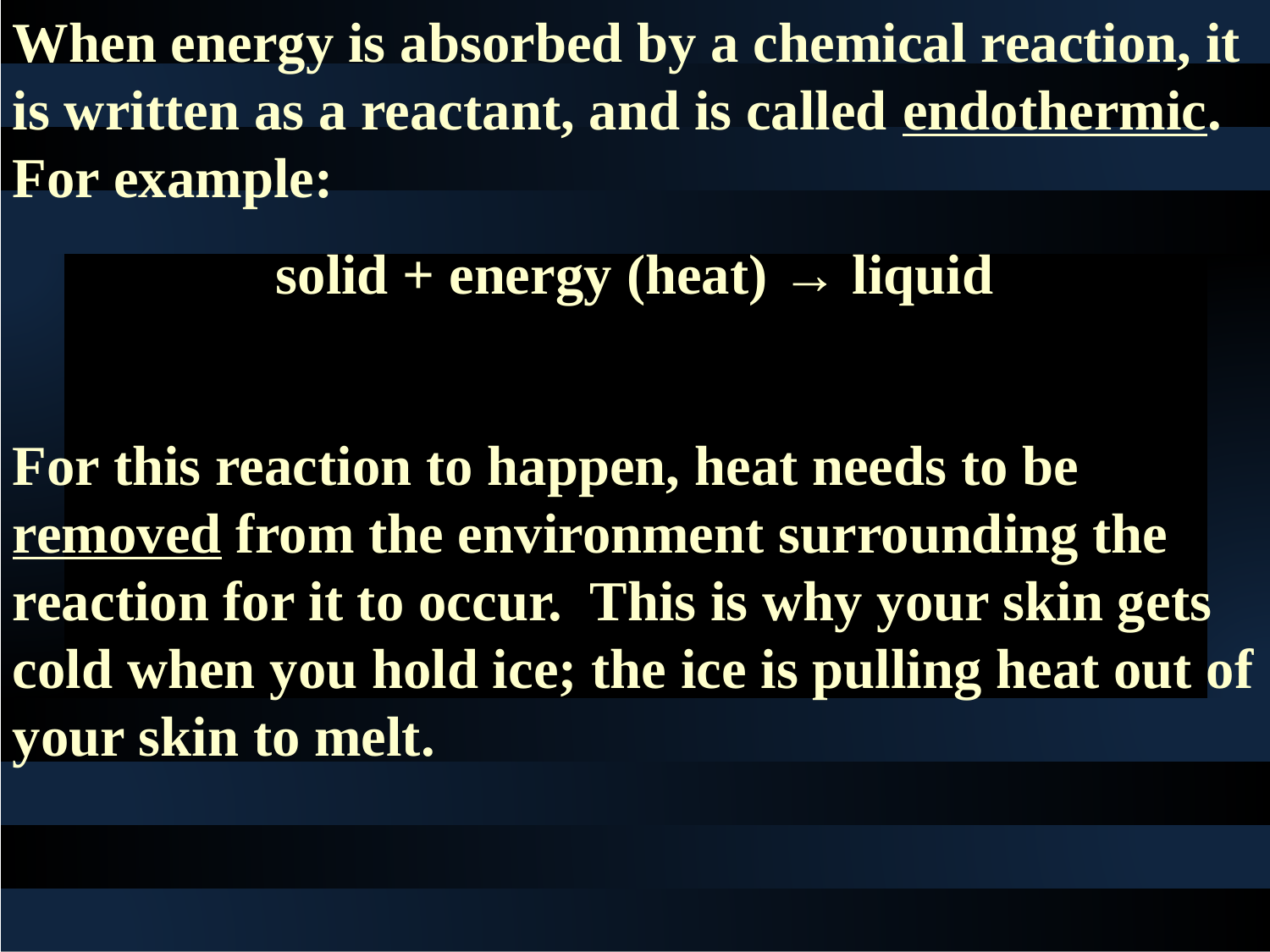

When energy is absorbed by a chemical reaction, it is written as a reactant, and is called endothermic.  For example:
solid + energy (heat) → liquid

For this reaction to happen, heat needs to be removed from the environment surrounding the reaction for it to occur.  This is why your skin gets cold when you hold ice; the ice is pulling heat out of your skin to melt.